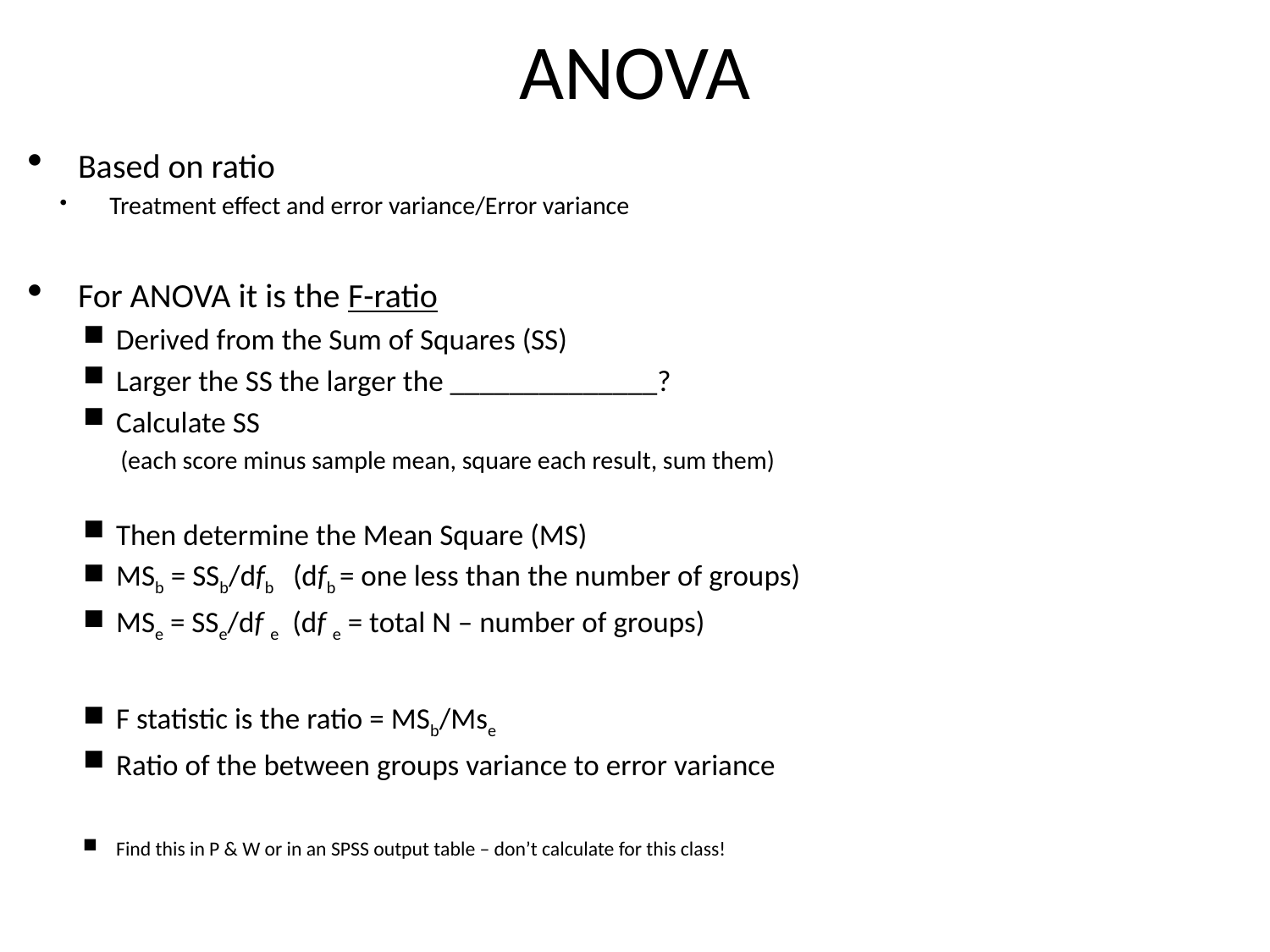

# ANOVA
Based on ratio
Treatment effect and error variance/Error variance

For ANOVA it is the F-ratio
Derived from the Sum of Squares (SS)
Larger the SS the larger the ______________?
Calculate SS
(each score minus sample mean, square each result, sum them)

Then determine the Mean Square (MS)
MSb = SSb/dfb     (dfb = one less than the number of groups)
MSe = SSe/df e  (df e = total N – number of groups)

F statistic is the ratio = MSb/Mse
Ratio of the between groups variance to error variance

Find this in P & W or in an SPSS output table – don’t calculate for this class!